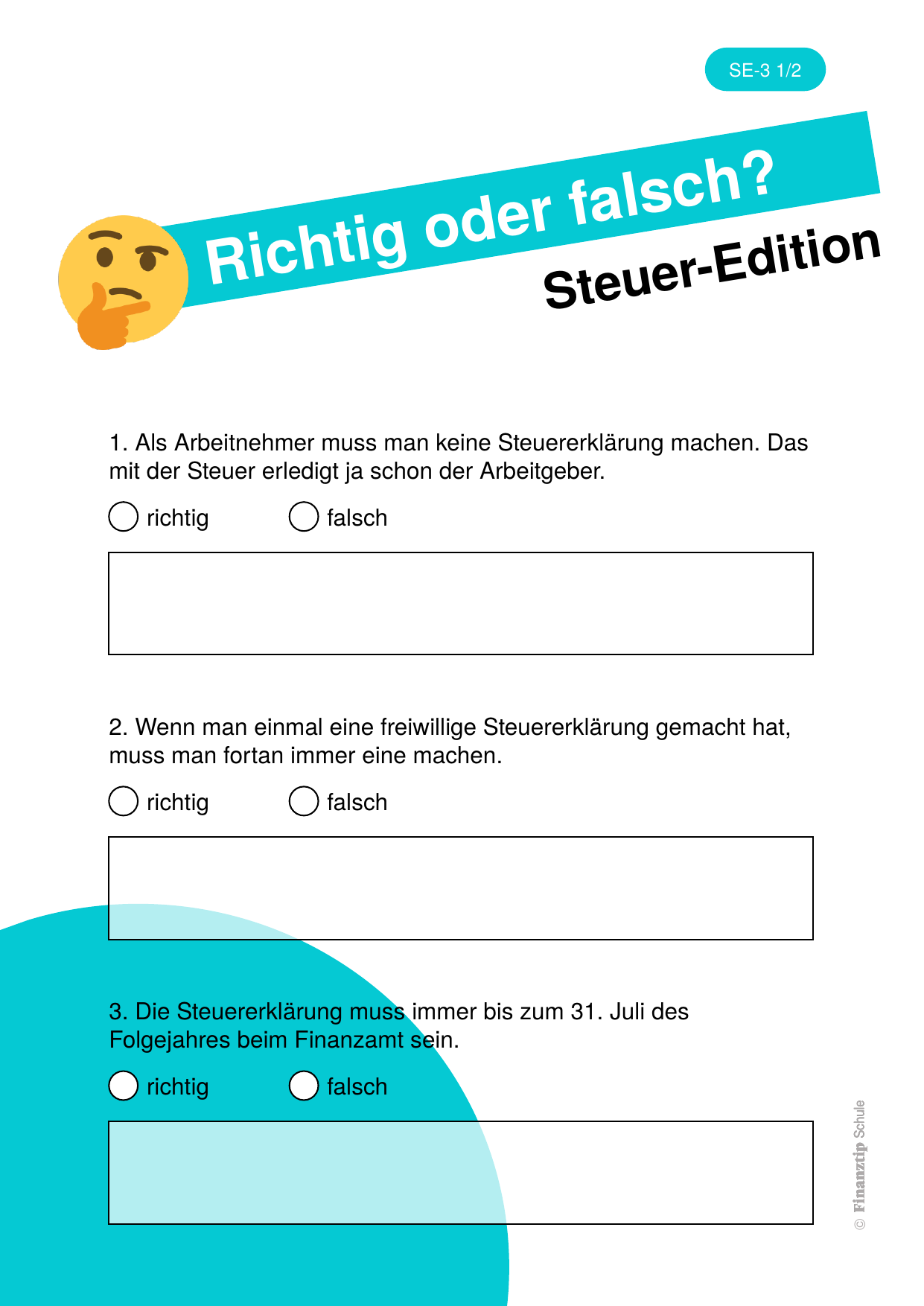

1. Als Arbeitnehmer muss man keine Steuererklärung machen. Das mit der Steuer erledigt ja schon der Arbeitgeber.
richtig
falsch

2. Wenn man einmal eine freiwillige Steuererklärung gemacht hat, muss man fortan immer eine machen.
richtig
falsch

3. Die Steuererklärung muss immer bis zum 31. Juli des Folgejahres beim Finanzamt sein.
richtig
falsch